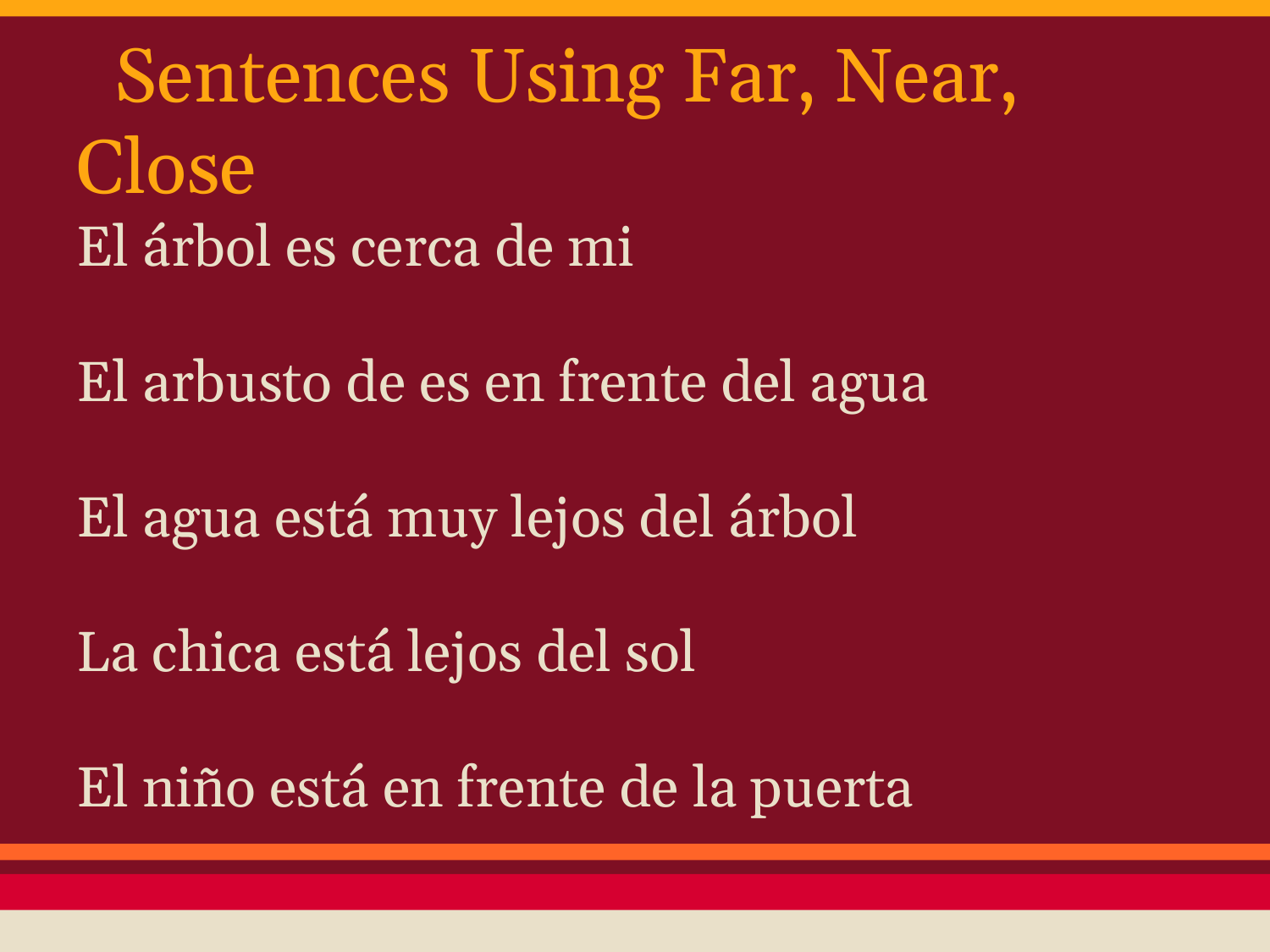

# Sentences Using Far, Near, Close
El árbol es cerca de mi

El arbusto de es en frente del agua

El agua está muy lejos del árbol

La chica está lejos del sol

El niño está en frente de la puerta